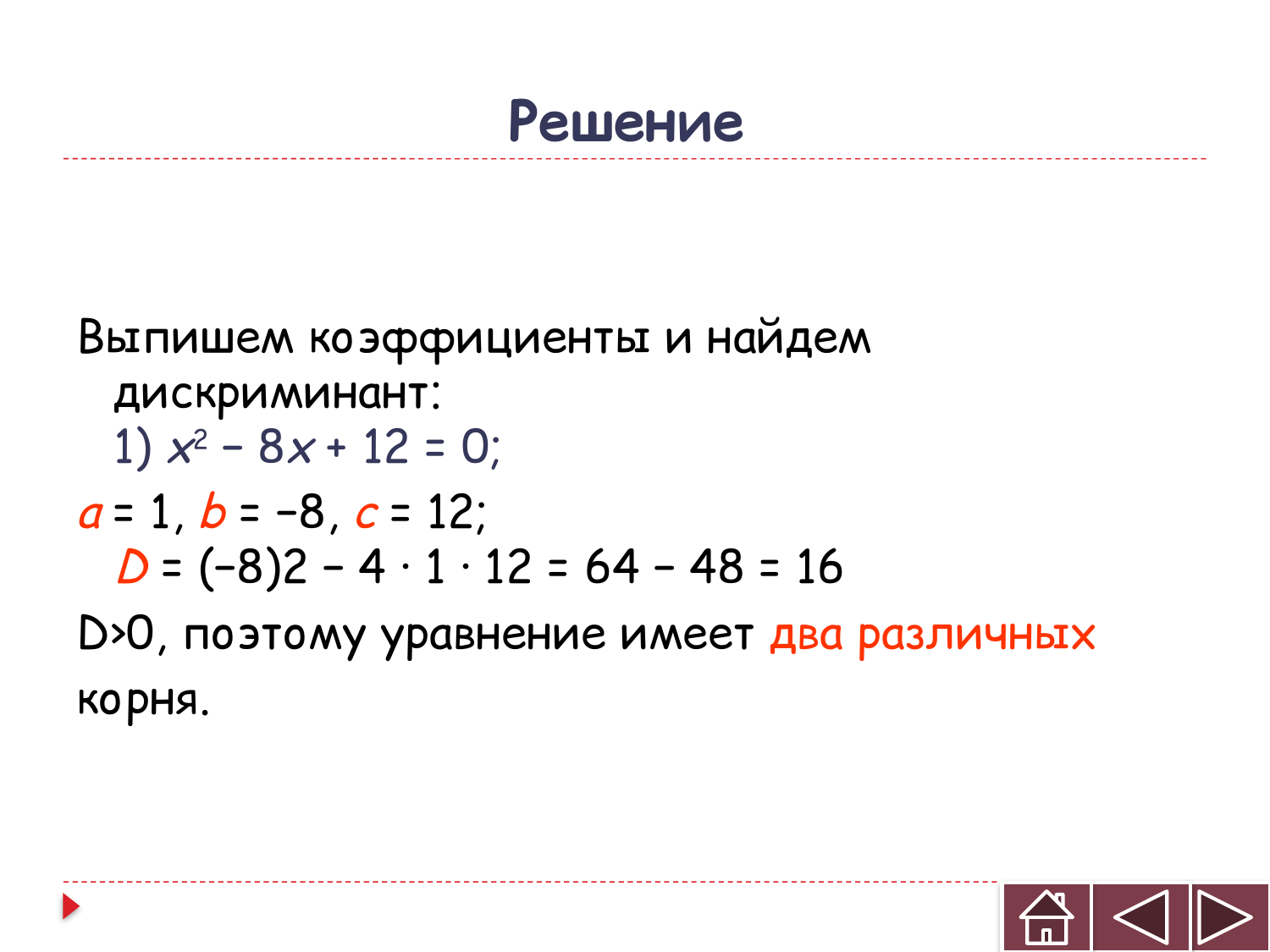

# Решение

Выпишем коэффициенты и найдем дискриминант:
1) x2 − 8x + 12 = 0;
a = 1, b = −8, c = 12;
D = (−8)2 − 4 · 1 · 12 = 64 − 48 = 16
D>0, поэтому уравнение имеет два различных
корня.